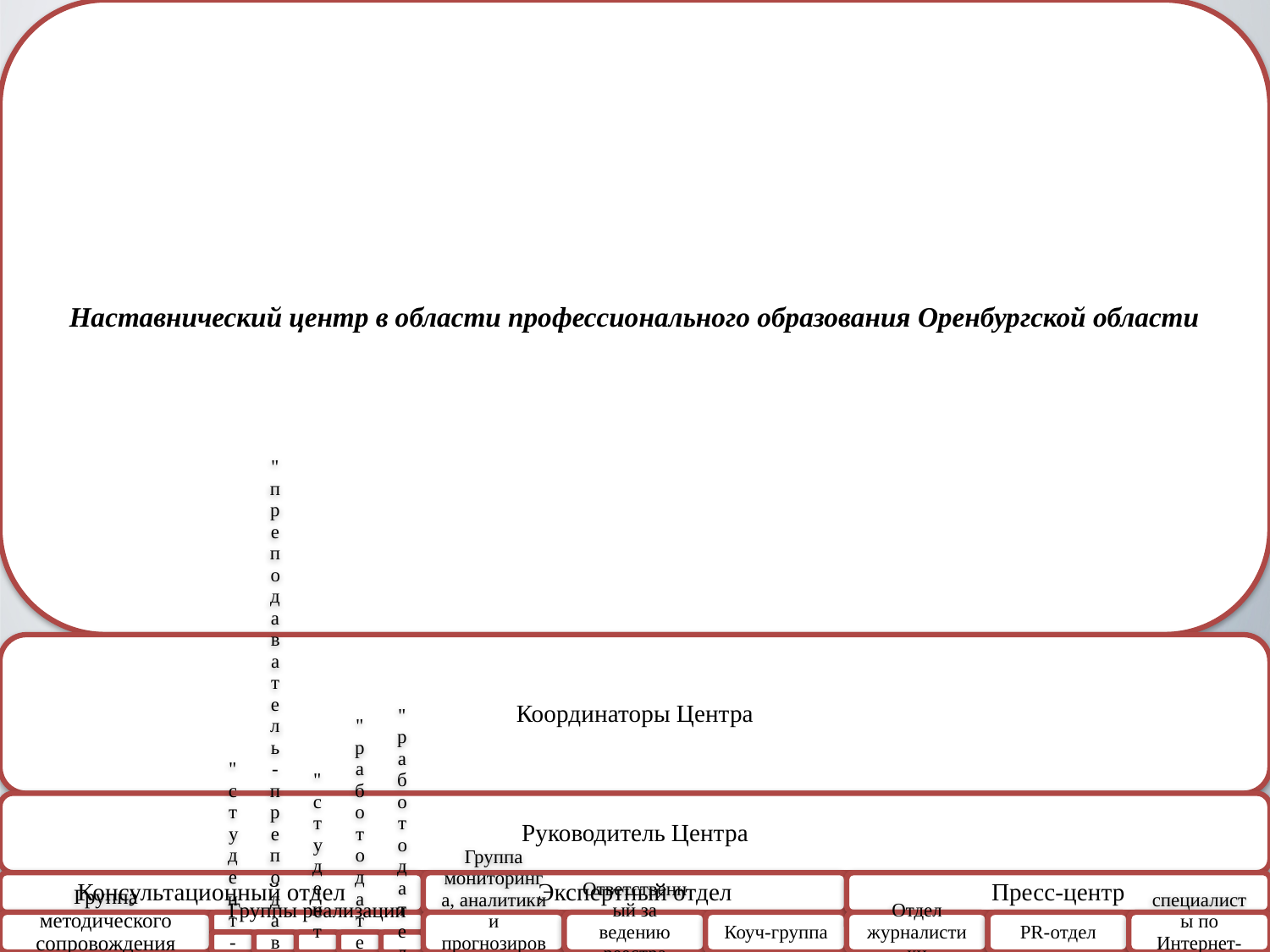

Наставнический центр в области профессионального образования Оренбургской области
Координаторы Центра
Экспертный отдел
Руководитель Центра
Пресс-центр
PR-отдел
Коуч-группа